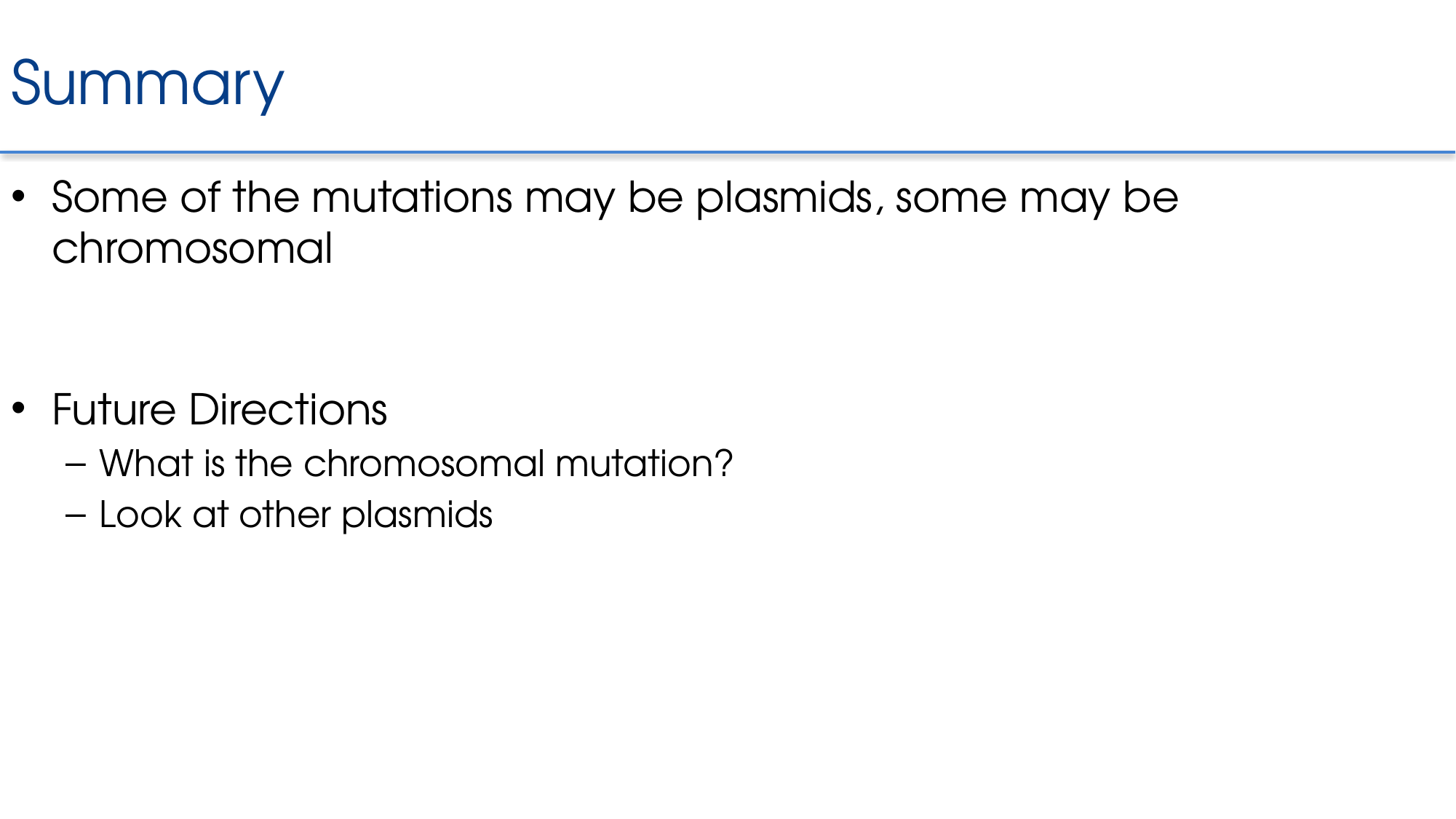

# Summary
Some of the mutations may be plasmids, some may be chromosomal

Future Directions
What is the chromosomal mutation?
Look at other plasmids